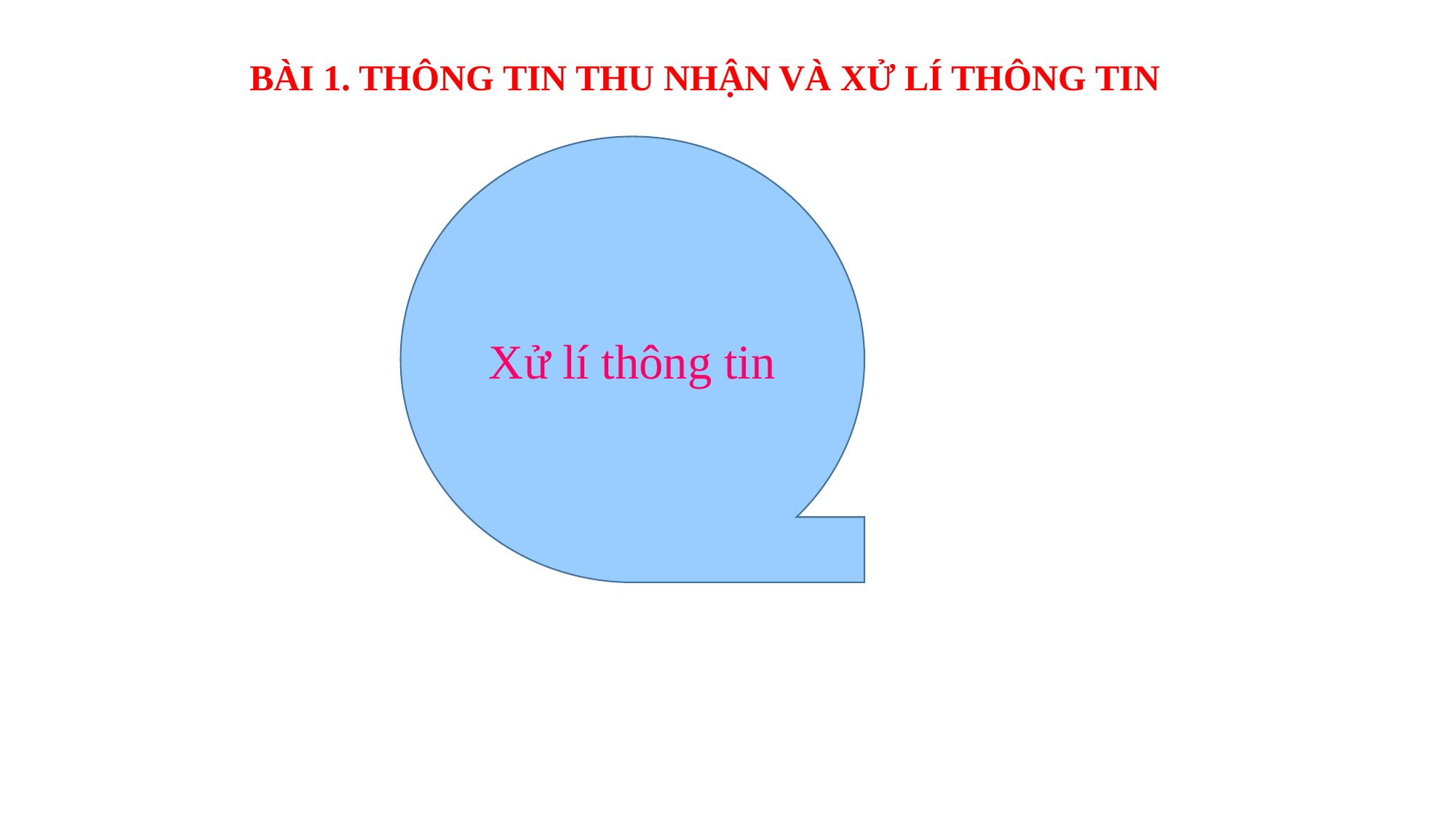

BÀI 1. THÔNG TIN THU NHẬN VÀ XỬ LÍ THÔNG TIN
Xử lí thông tin